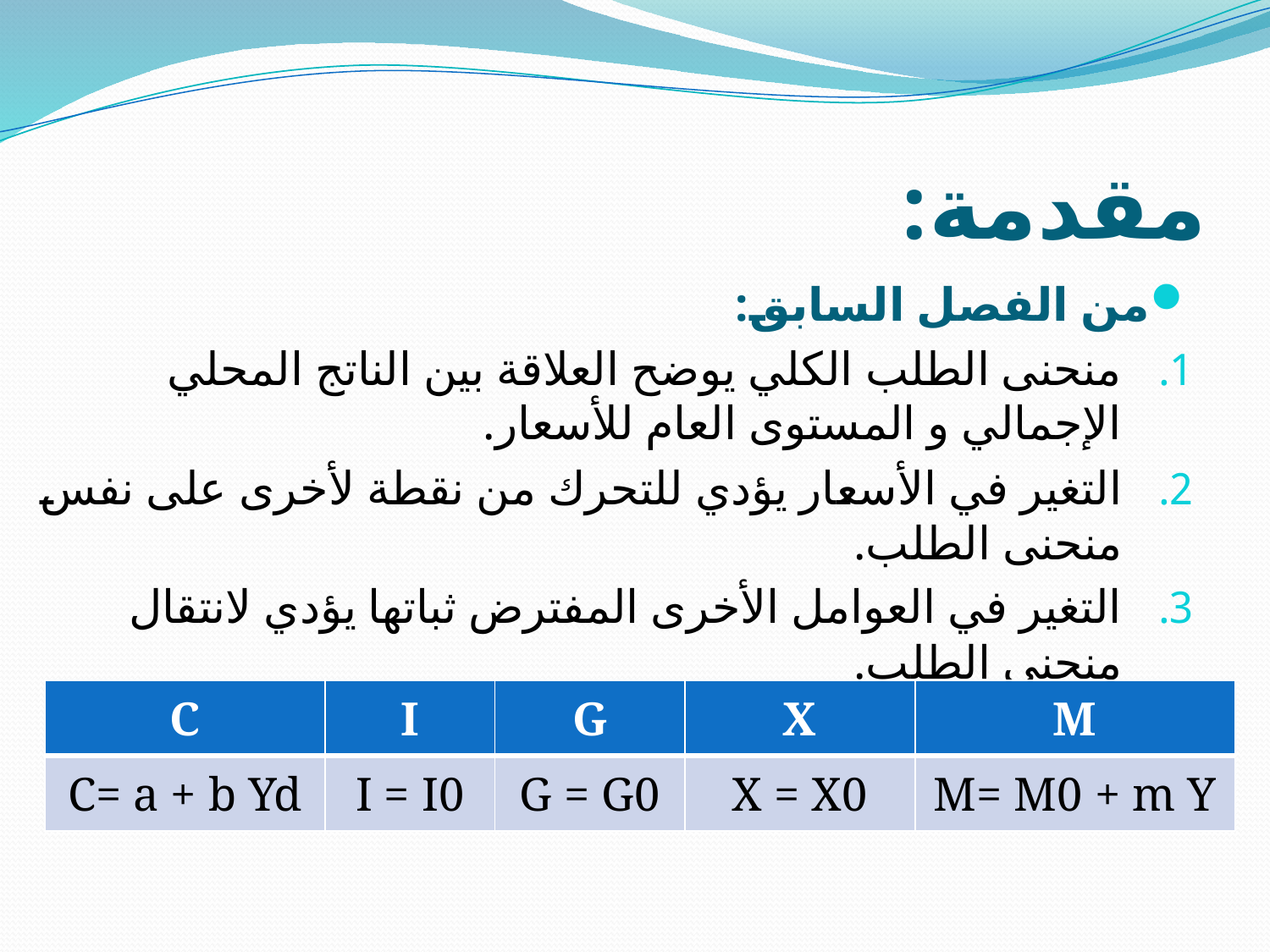

# مقدمة:
من الفصل السابق:
منحنى الطلب الكلي يوضح العلاقة بين الناتج المحلي الإجمالي و المستوى العام للأسعار.
التغير في الأسعار يؤدي للتحرك من نقطة لأخرى على نفس منحنى الطلب.
التغير في العوامل الأخرى المفترض ثباتها يؤدي لانتقال منحنى الطلب.
التوازن يكون عندما:  Y = C + I + G + X – M

| C | I | G | X | M |
| --- | --- | --- | --- | --- |
| C= a + b Yd | I = I0 | G = G0 | X = X0 | M= M0 + m Y |